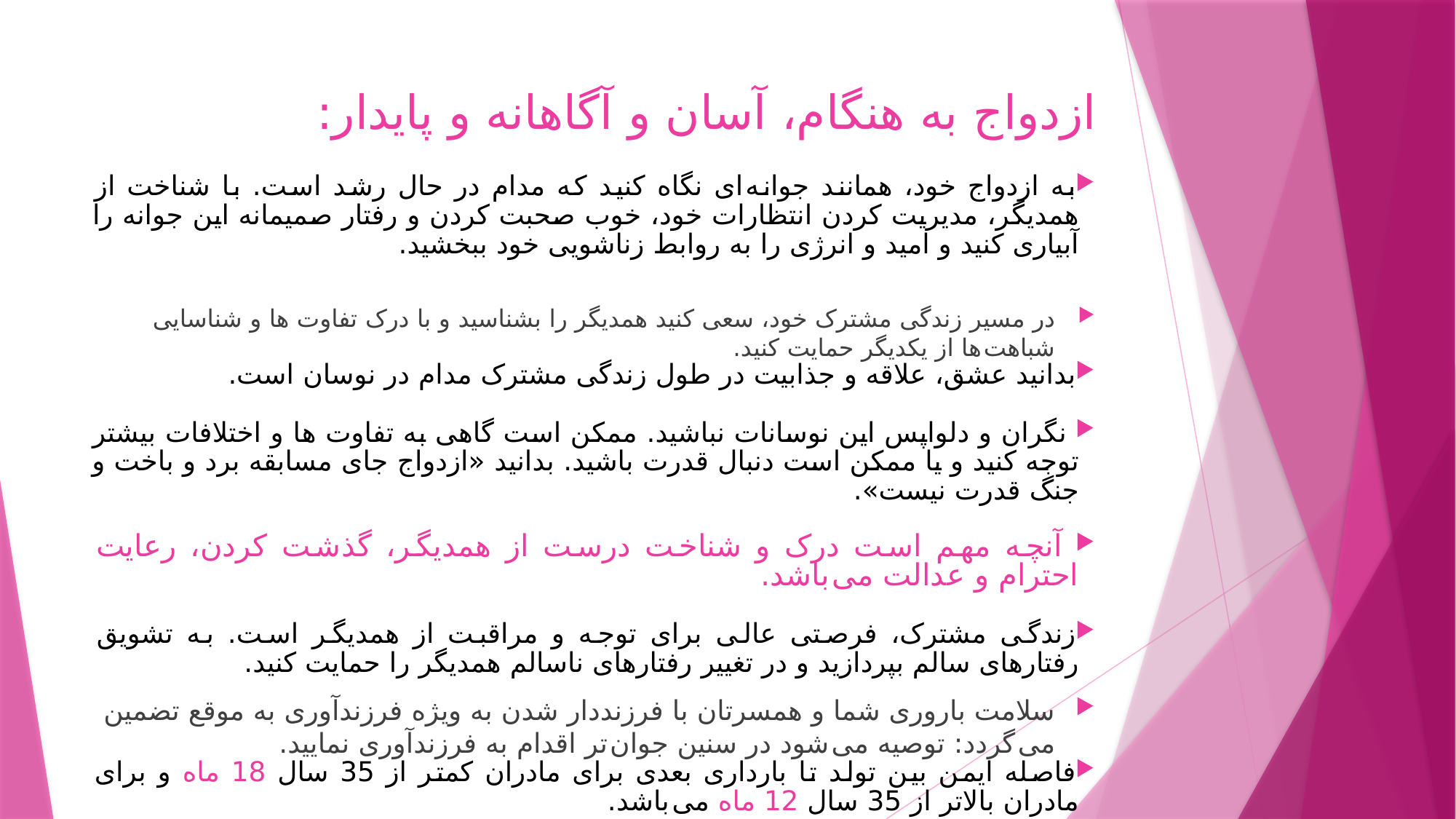

# ازدواج به هنگام، آسان و آگاهانه و پایدار:
به ازدواج خود، همانند جوانه ای نگاه کنید که مدام در حال رشد است. با شناخت از همدیگر، مدیریت کردن انتظارات خود، خوب صحبت کردن و رفتار صمیمانه این جوانه را آبیاری کنید و امید و انرژی را به روابط زناشویی خود ببخشید.

در مسیر زندگی مشترک خود، سعی کنید همدیگر را بشناسید و با درک تفاوت ها و شناسایی شباهت ها از یکدیگر حمایت کنید.
بدانید عشق، علاقه و جذابیت در طول زندگی مشترک مدام در نوسان است.

 نگران و دلواپس این نوسانات نباشید. ممکن است گاهی به تفاوت ها و اختلافات بیشتر توجه کنید و یا ممکن است دنبال قدرت باشید. بدانید «ازدواج جای مسابقه برد و باخت و جنگ قدرت نیست».

 آنچه مهم است درک و شناخت درست از همدیگر، گذشت کردن، رعایت احترام و عدالت می باشد.

زندگی مشترک، فرصتی عالی برای توجه و مراقبت از همدیگر است. به تشویق رفتارهای سالم بپردازید و در تغییر رفتارهای ناسالم همدیگر را حمایت کنید.
سلامت باروری شما و همسرتان با فرزنددار شدن به ویژه فرزندآوری به موقع تضمین می گردد: توصیه می شود در سنین جوان تر اقدام به فرزندآوری نمایید.
فاصله ایمن بین تولد تا بارداری بعدی برای مادران کمتر از 35 سال 18 ماه و برای مادران بالاتر از 35 سال 12 ماه می باشد.